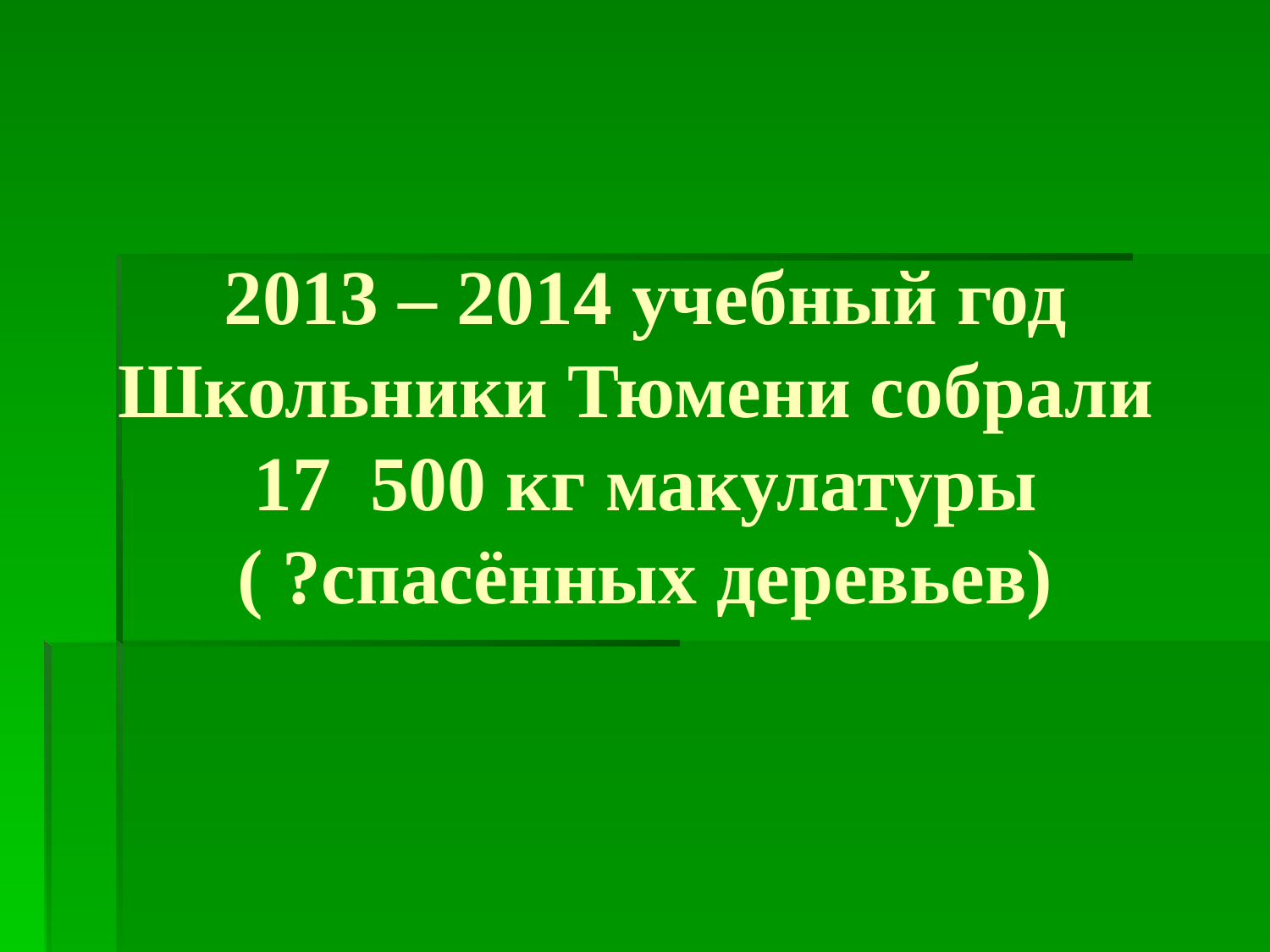

# 2013 – 2014 учебный год Школьники Тюмени собрали 17  500 кг макулатуры ( ?спасённых деревьев)